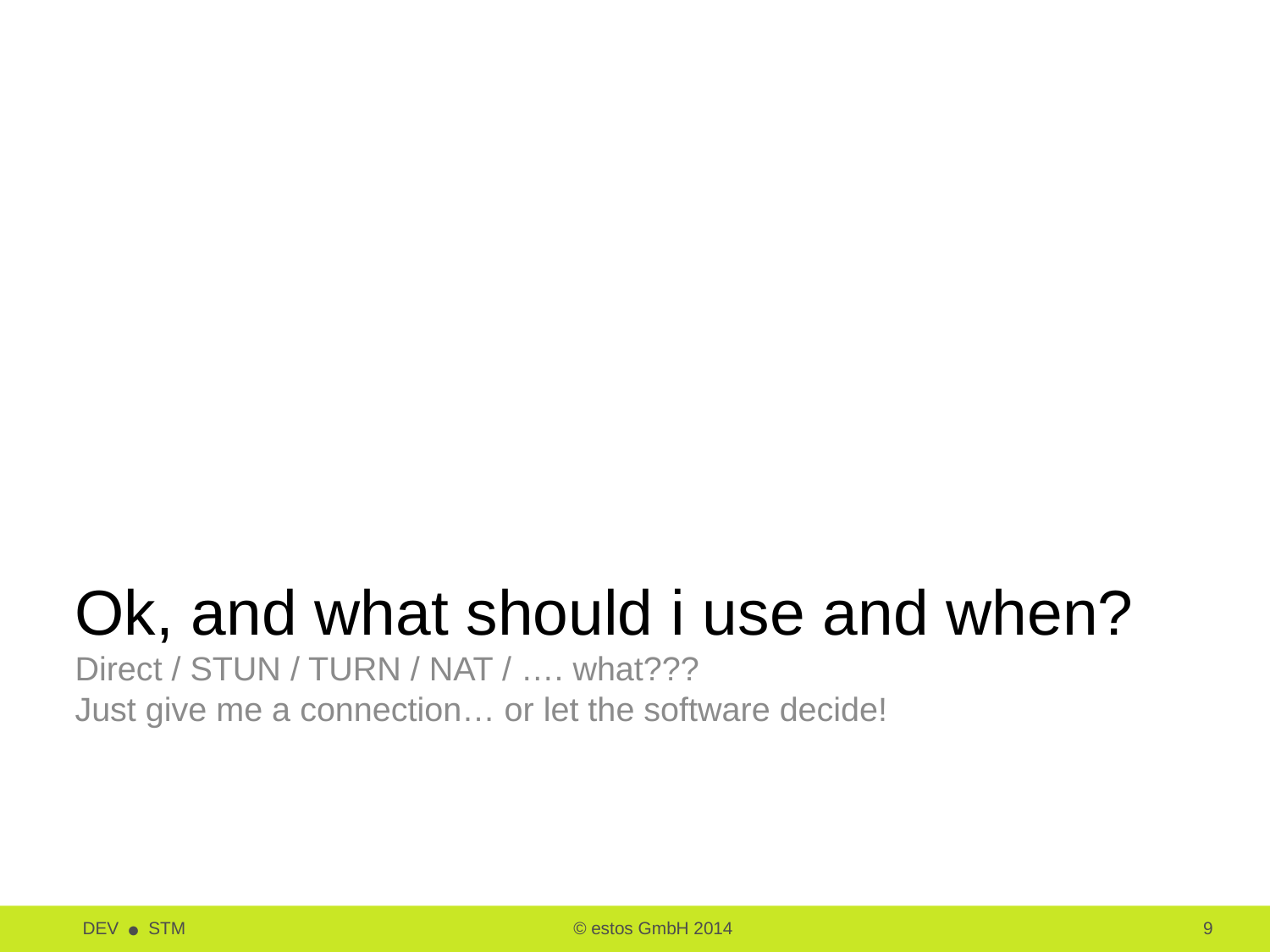

# Ok, and what should i use and when?
Direct / STUN / TURN / NAT / …. what???
Just give me a connection… or let the software decide!
DEV
STM
9